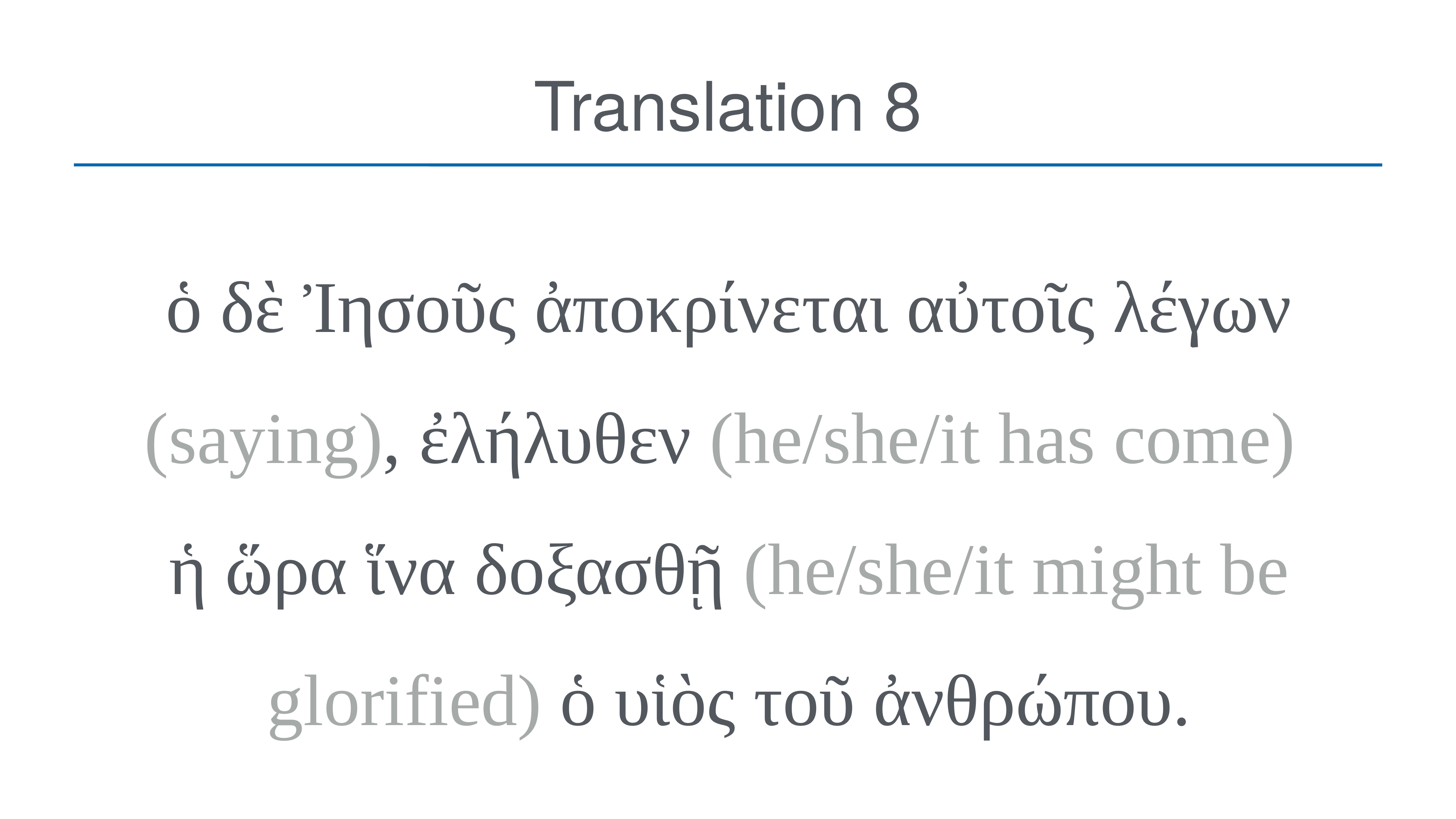

# Translation 8
ὁ δὲ Ἰησοῦς ἀποκρίνεται αὐτοῖς λέγων (saying), ἐλήλυθεν (he/she/it has come)
ἡ ὥρα ἵνα δοξασθῇ (he/she/it might be glorified) ὁ υἱὸς τοῦ ἀνθρώπου.